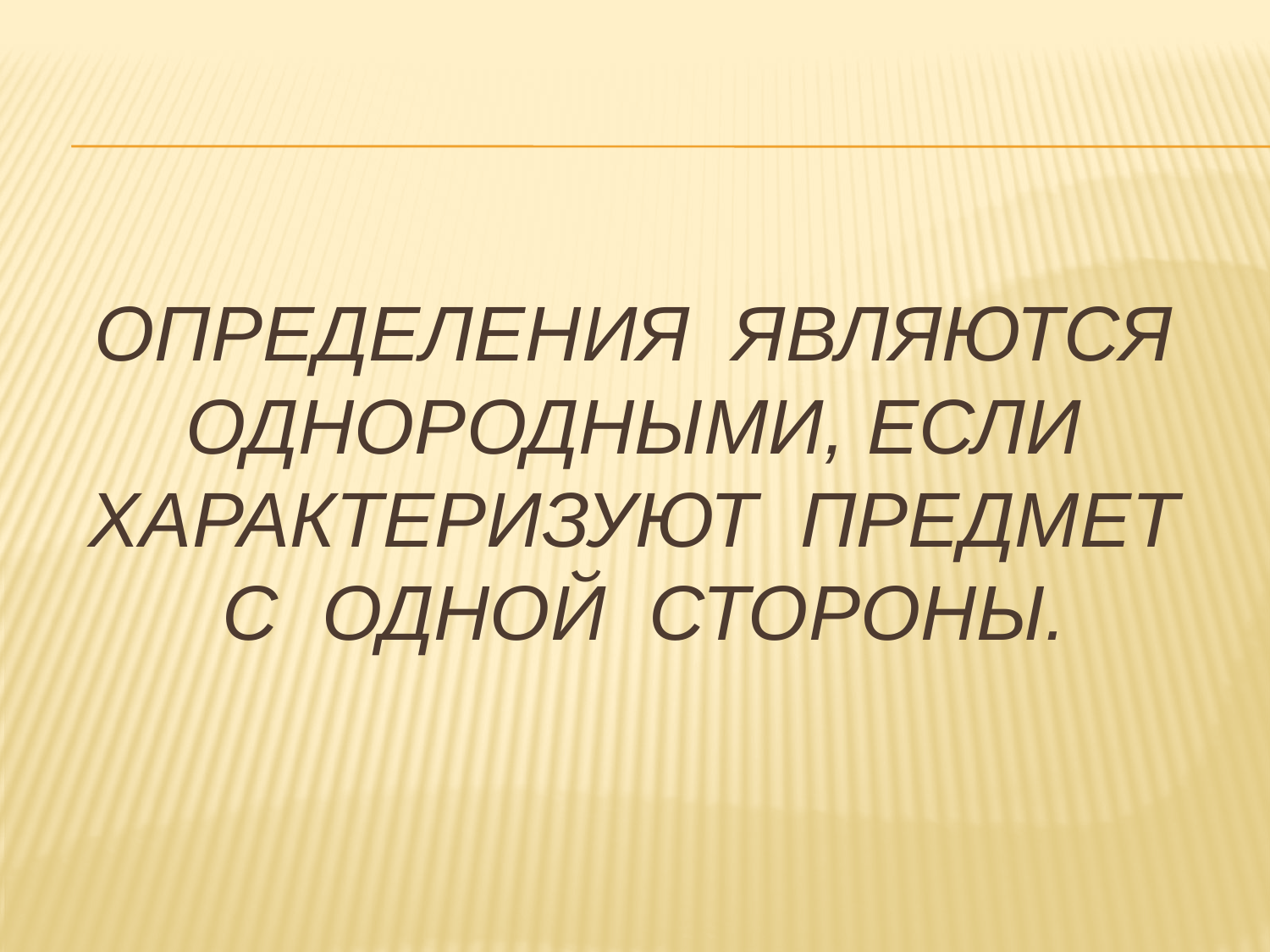

# Определения  являются  однородными, если  характеризуют  предмет  с  одной  стороны.